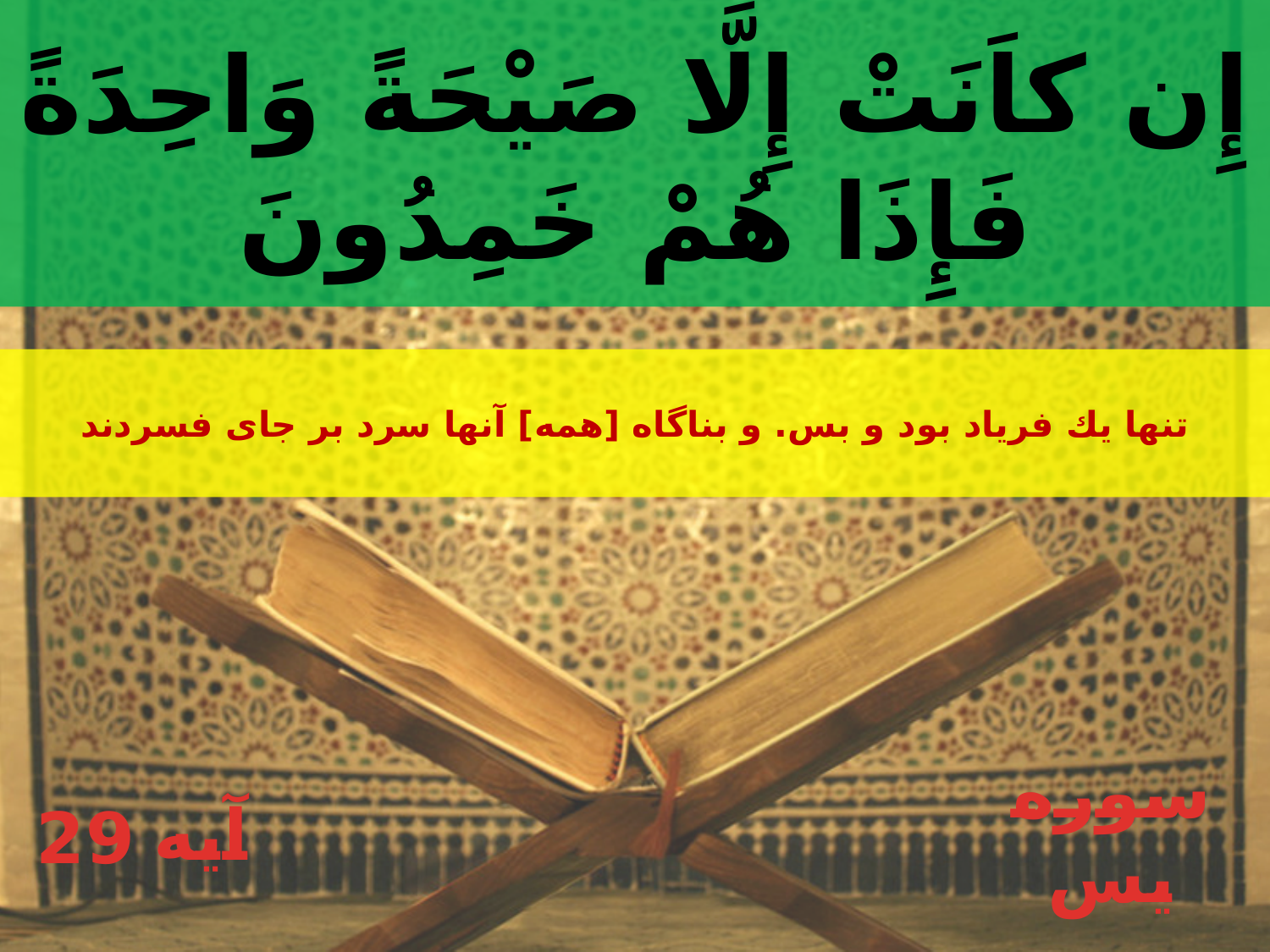

إِن كاَنَتْ إِلَّا صَيْحَةً وَاحِدَةً
فَإِذَا هُمْ خَمِدُونَ
تنها يك فرياد بود و بس. و بناگاه [همه‏] آنها سرد بر جاى فسردند
29